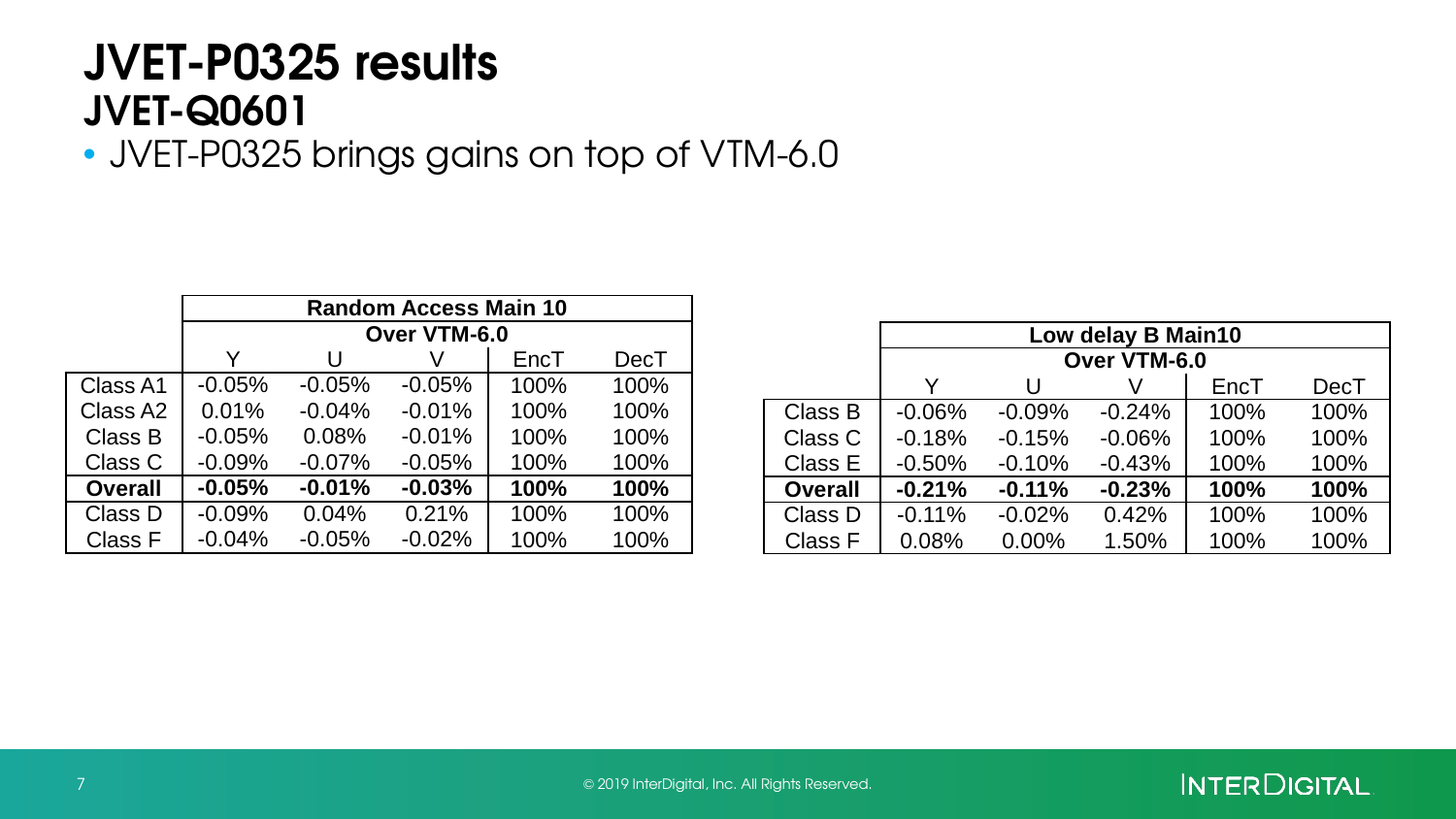

# JVET-P0325 results						     JVET-Q0601
JVET-P0325 brings gains on top of VTM-6.0
|  | Random Access Main 10 |  |  |  |  |
| --- | --- | --- | --- | --- | --- |
|  | Over VTM-6.0 |  |  |  |  |
|  | Y | U | V | EncT | DecT |
| Class A1 | -0.05% | -0.05% | -0.05% | 100% | 100% |
| Class A2 | 0.01% | -0.04% | -0.01% | 100% | 100% |
| Class B | -0.05% | 0.08% | -0.01% | 100% | 100% |
| Class C | -0.09% | -0.07% | -0.05% | 100% | 100% |
| Overall | -0.05% | -0.01% | -0.03% | 100% | 100% |
| Class D | -0.09% | 0.04% | 0.21% | 100% | 100% |
| Class F | -0.04% | -0.05% | -0.02% | 100% | 100% |
|  | Low delay B Main10 |  |  |  |  |
| --- | --- | --- | --- | --- | --- |
|  | Over VTM-6.0 |  |  |  |  |
|  | Y | U | V | EncT | DecT |
| Class B | -0.06% | -0.09% | -0.24% | 100% | 100% |
| Class C | -0.18% | -0.15% | -0.06% | 100% | 100% |
| Class E | -0.50% | -0.10% | -0.43% | 100% | 100% |
| Overall | -0.21% | -0.11% | -0.23% | 100% | 100% |
| Class D | -0.11% | -0.02% | 0.42% | 100% | 100% |
| Class F | 0.08% | 0.00% | 1.50% | 100% | 100% |
7
© 2019 InterDigital, Inc. All Rights Reserved.